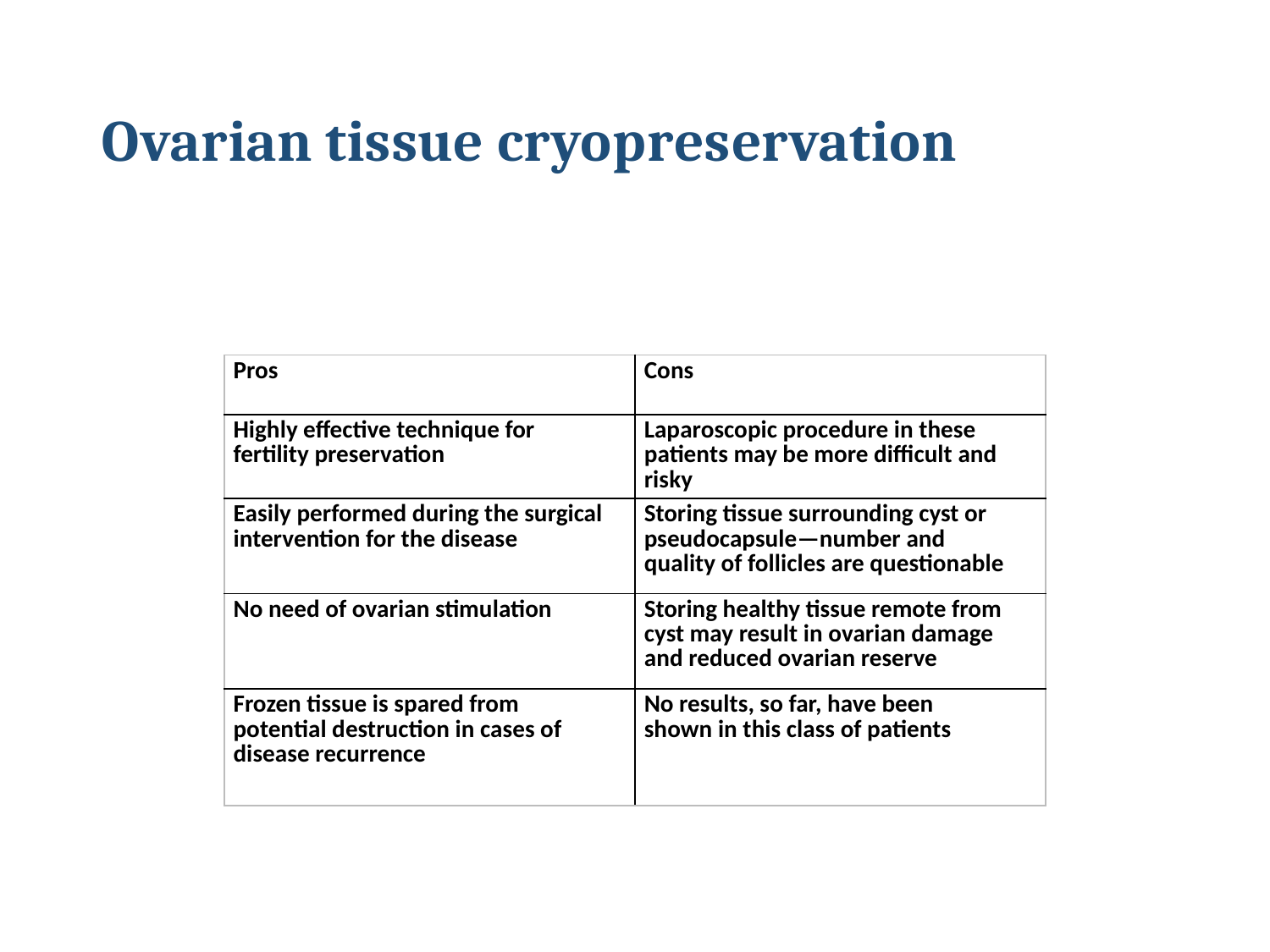

# Ovarian tissue cryopreservation
| Pros | Cons |
| --- | --- |
| Highly effective technique for fertility preservation | Laparoscopic procedure in these patients may be more difficult and risky |
| Easily performed during the surgical intervention for the disease | Storing tissue surrounding cyst or pseudocapsule—number and quality of follicles are questionable |
| No need of ovarian stimulation | Storing healthy tissue remote from cyst may result in ovarian damage and reduced ovarian reserve |
| Frozen tissue is spared from potential destruction in cases of disease recurrence | No results, so far, have been shown in this class of patients |